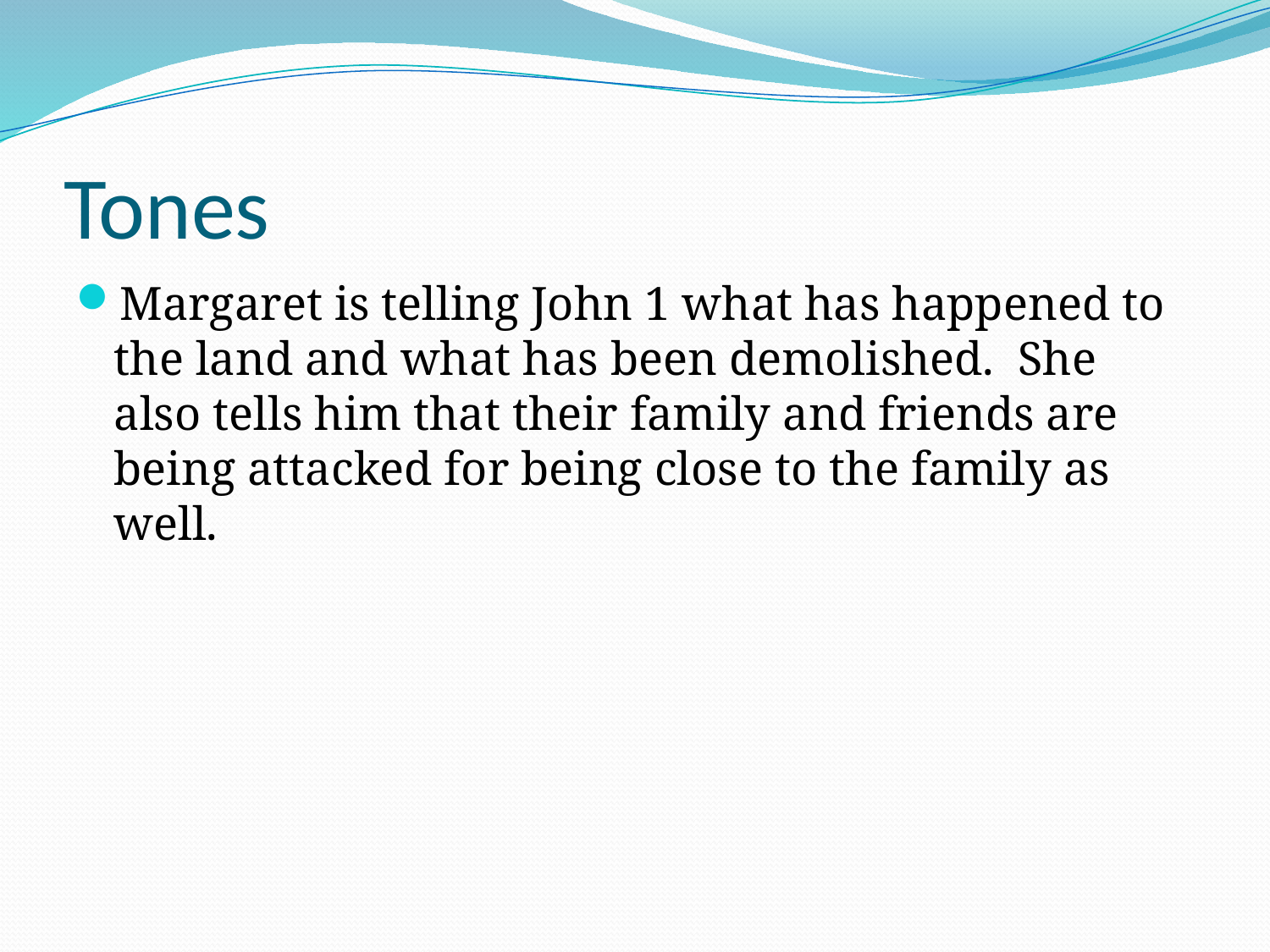

# Tones
Margaret is telling John 1 what has happened to the land and what has been demolished.  She also tells him that their family and friends are being attacked for being close to the family as well.